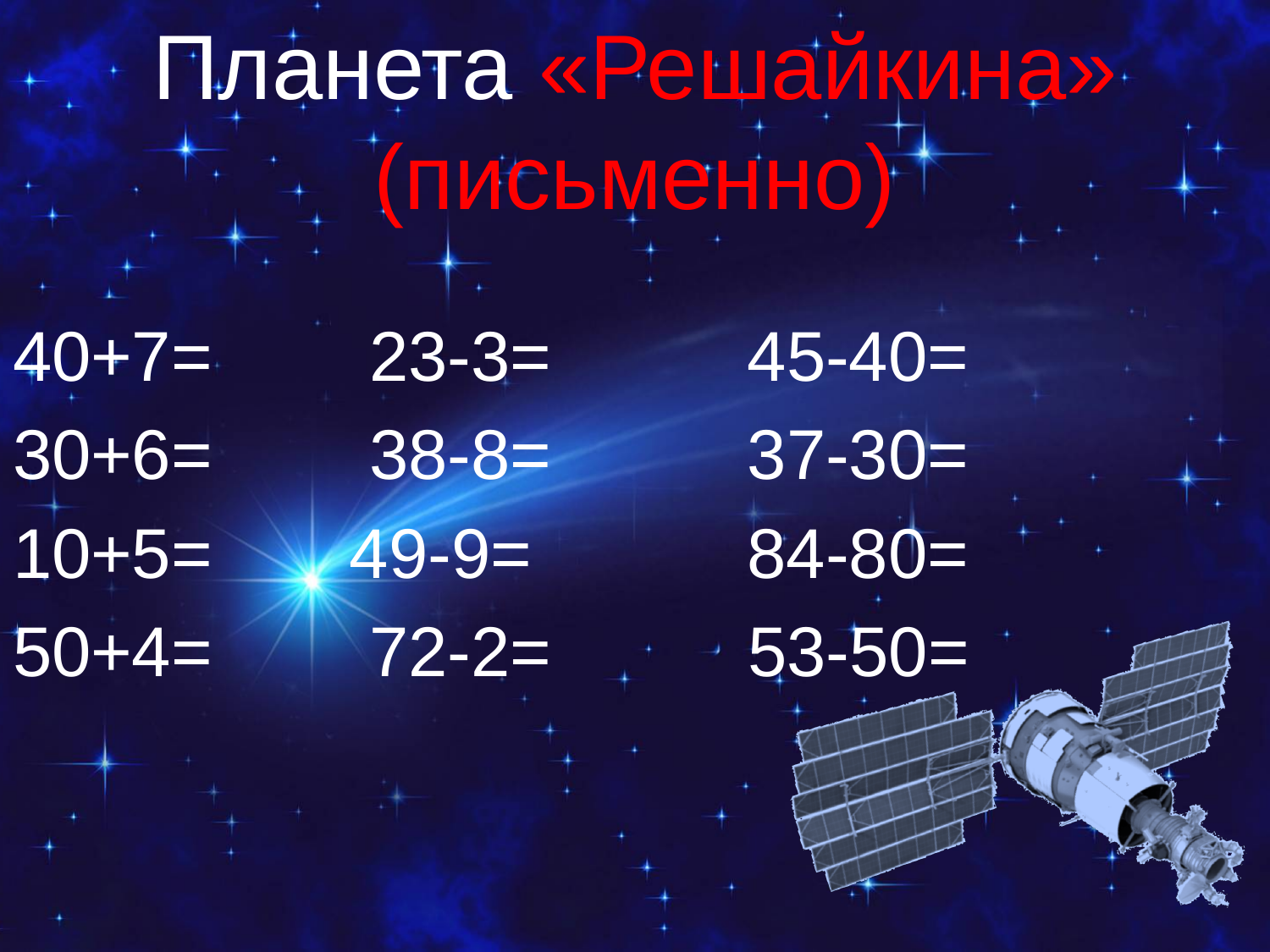

# Планета «Решайкина» (письменно)

40+7=        23-3=          45-40=
30+6=        38-8=          37-30=
10+5=       49-9=           84-80=
50+4=        72-2=          53-50=